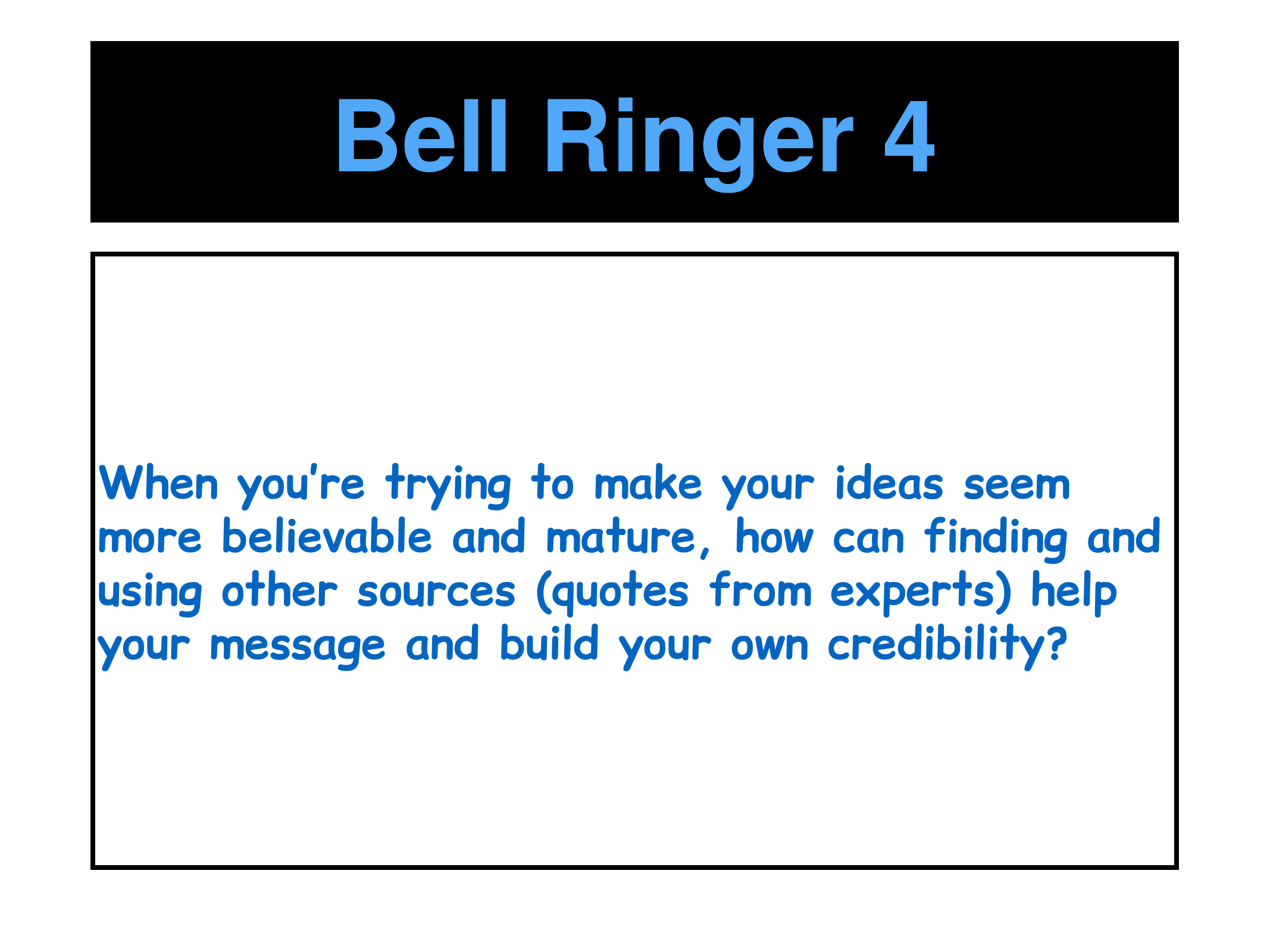

# Bell Ringer 4
When you’re trying to make your ideas seem more believable and mature, how can finding and using other sources (quotes from experts) help your message and build your own credibility?